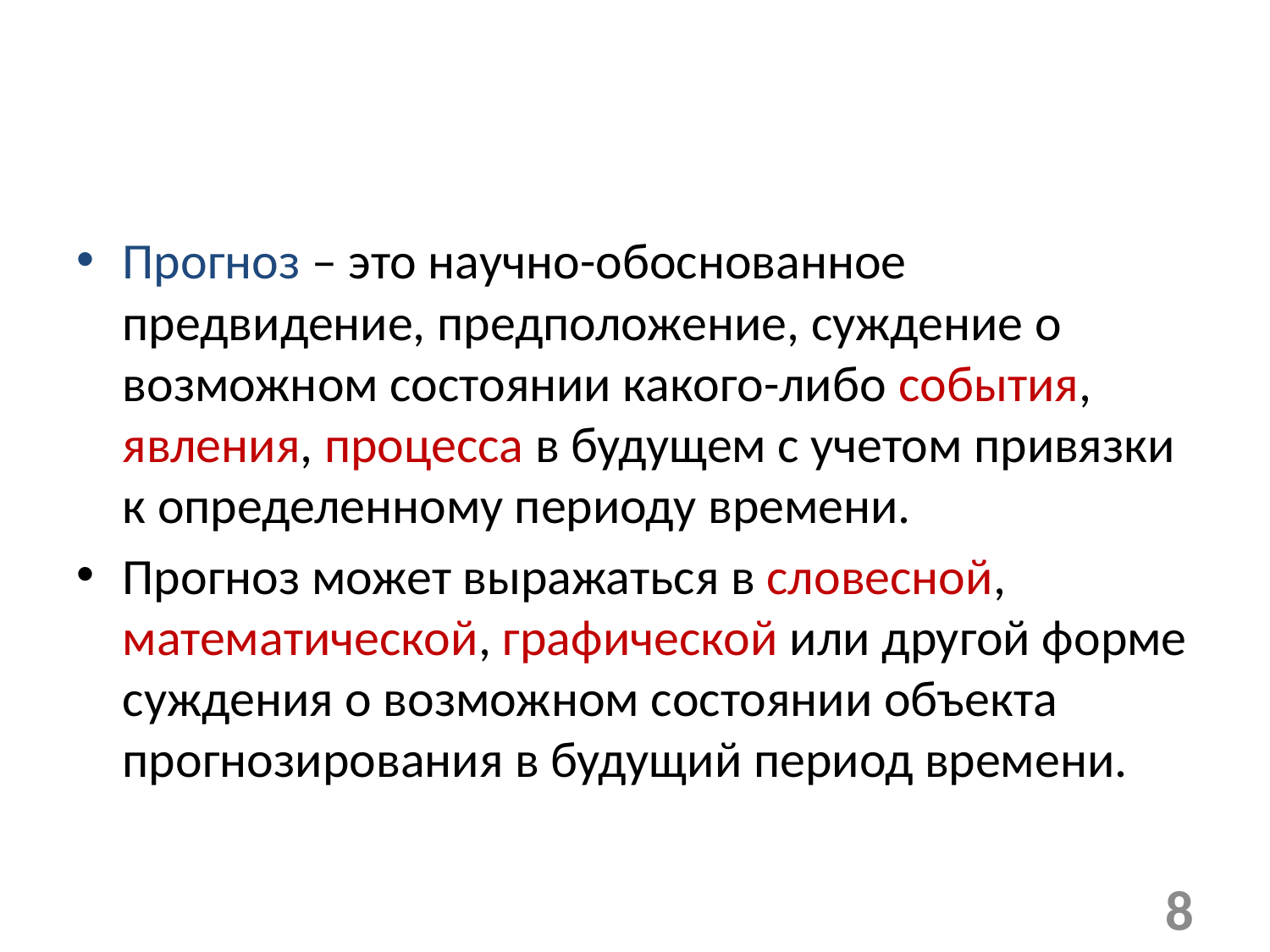

Прогноз – это научно-обоснованное предвидение, предположение, суждение о возможном состоянии какого-либо события, явления, процесса в будущем с учетом привязки к определенному периоду времени.
Прогноз может выражаться в словесной, математической, графической или другой форме суждения о возможном состоянии объекта прогнозирования в будущий период времени.
8